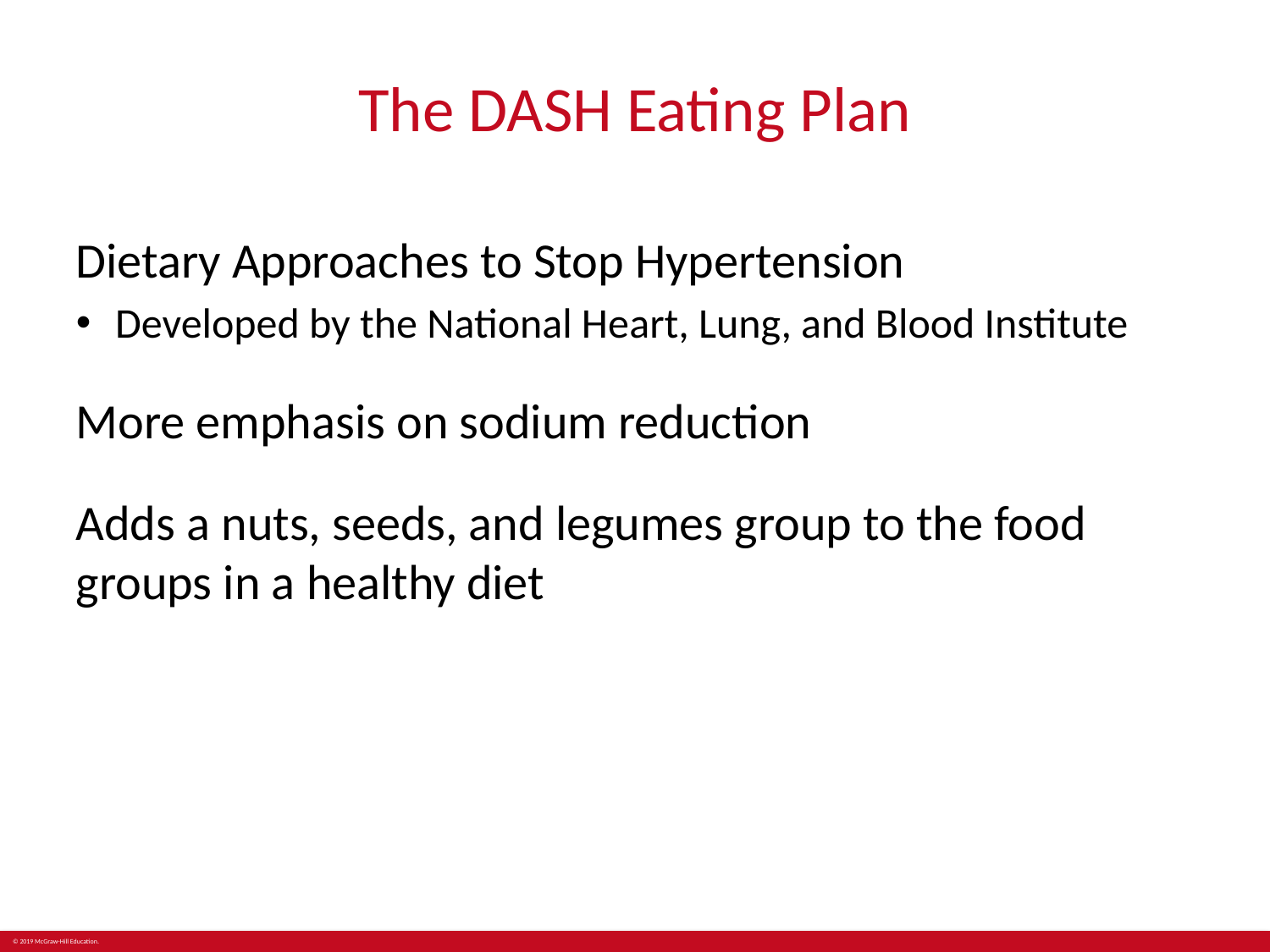

# The DASH Eating Plan
Dietary Approaches to Stop Hypertension
Developed by the National Heart, Lung, and Blood Institute
More emphasis on sodium reduction
Adds a nuts, seeds, and legumes group to the food groups in a healthy diet